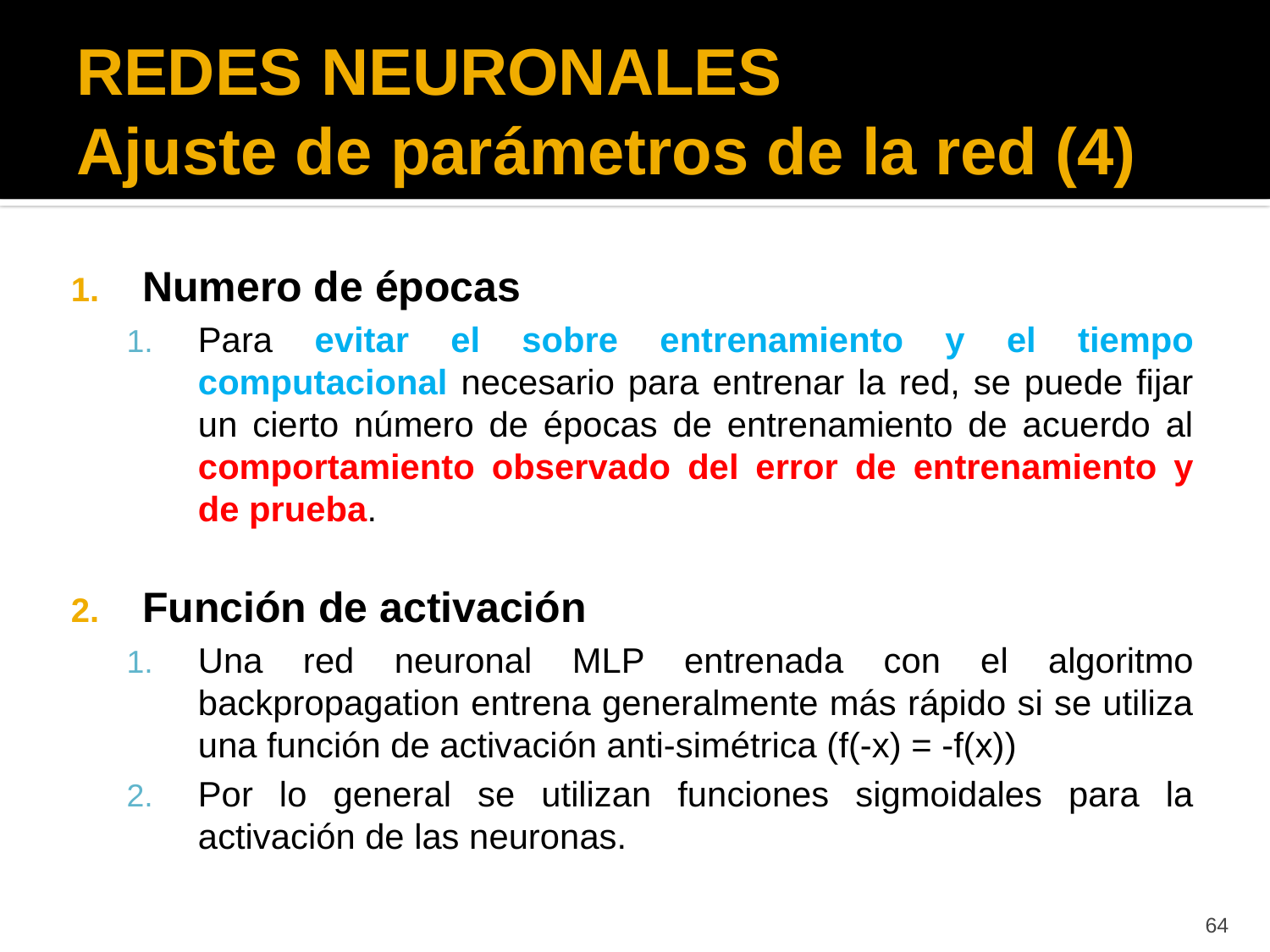

# REDES NEURONALES Ajuste de parámetros de la red (4)
Numero de épocas
Para evitar el sobre entrenamiento y el tiempo computacional necesario para entrenar la red, se puede fijar un cierto número de épocas de entrenamiento de acuerdo al comportamiento observado del error de entrenamiento y de prueba.

Función de activación
Una red neuronal MLP entrenada con el algoritmo backpropagation entrena generalmente más rápido si se utiliza una función de activación anti-simétrica (f(-x) = -f(x))
Por lo general se utilizan funciones sigmoidales para la activación de las neuronas.

64